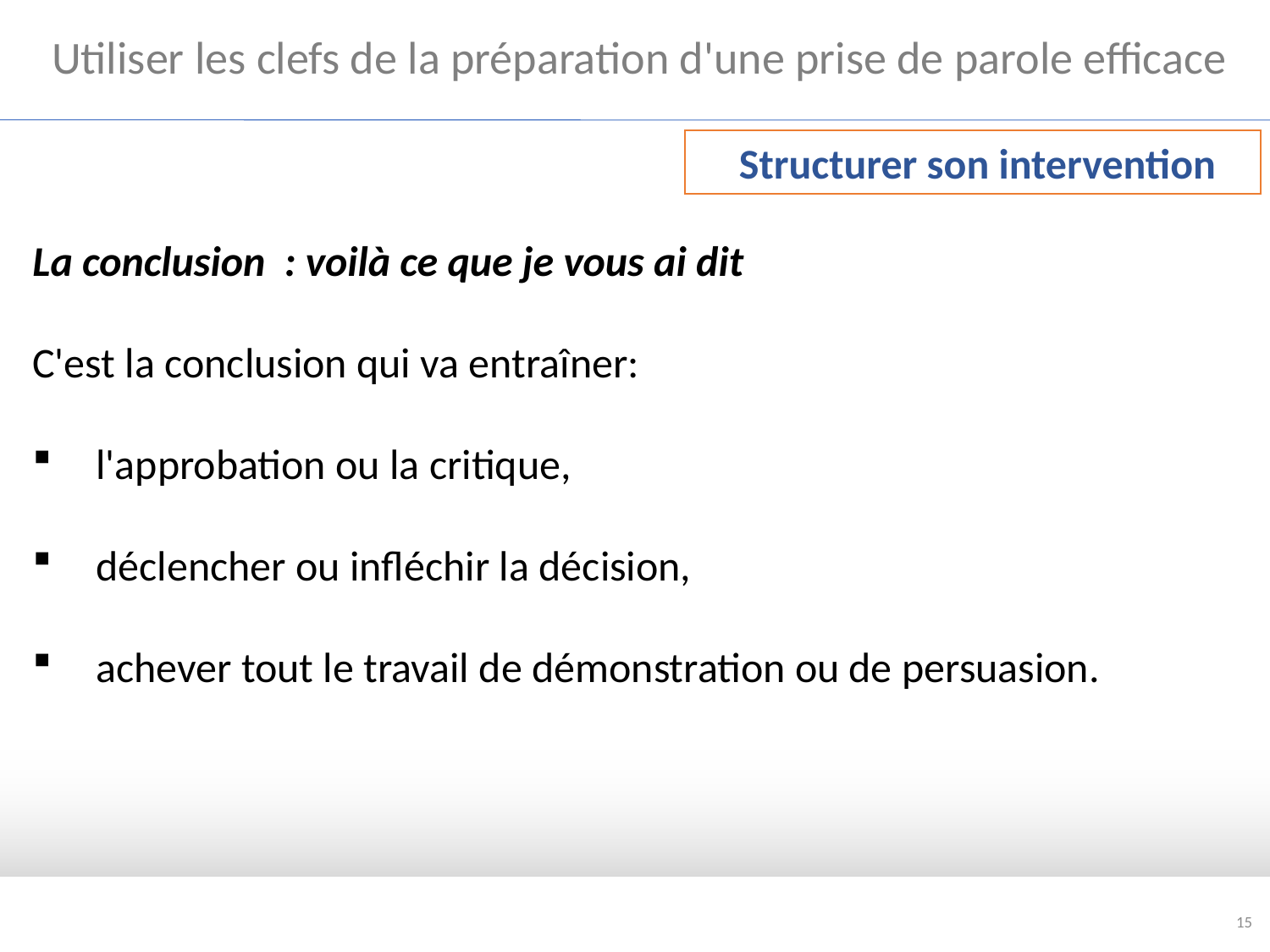

Utiliser les clefs de la préparation d'une prise de parole efficace
 Structurer son intervention
La conclusion  : voilà ce que je vous ai dit

C'est la conclusion qui va entraîner:

l'approbation ou la critique,

déclencher ou infléchir la décision,

achever tout le travail de démonstration ou de persuasion.

15